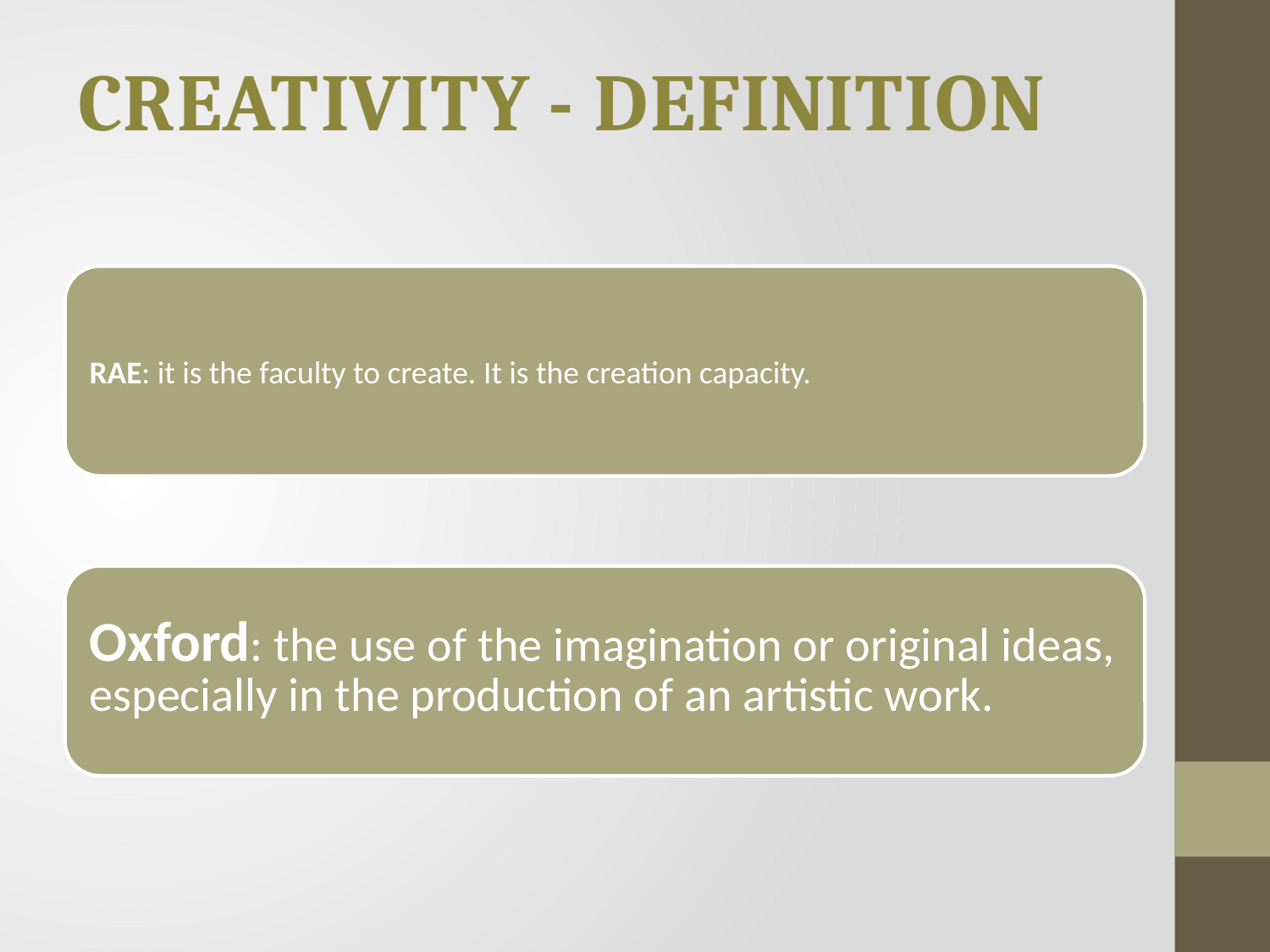

# CREATIVITY - DEFINITION
RAE: it is the faculty to create. It is the creation capacity.
Oxford: the use of the imagination or original ideas, especially in the production of an artistic work.